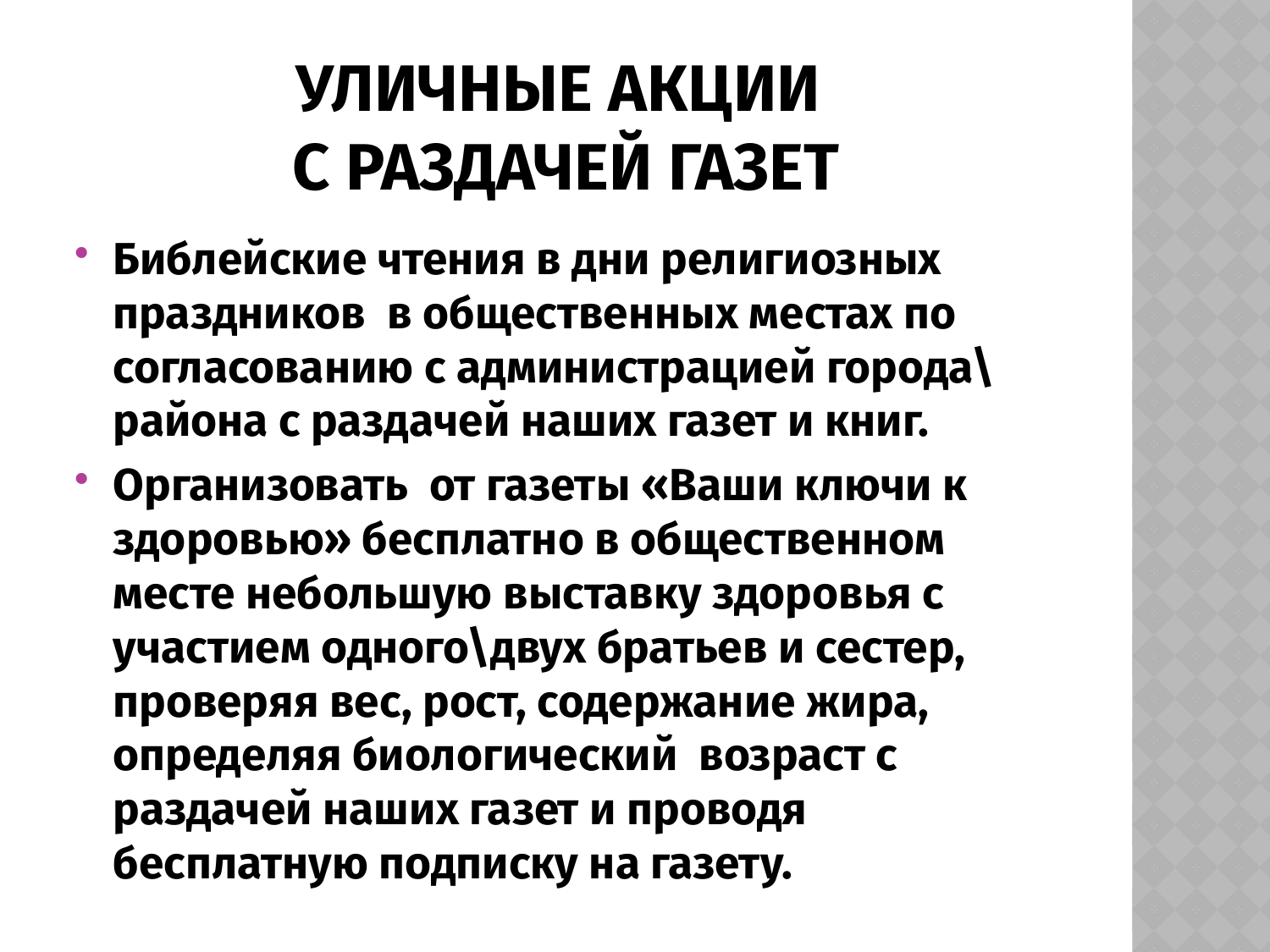

# УЛИЧНЫЕ АКЦИИ С РАЗДАЧЕЙ ГАЗЕТ
Библейские чтения в дни религиозных праздников  в общественных местах по согласованию с администрацией города\района с раздачей наших газет и книг.
Организовать  от газеты «Ваши ключи к здоровью» бесплатно в общественном месте небольшую выставку здоровья с участием одного\двух братьев и сестер, проверяя вес, рост, содержание жира, определяя биологический  возраст с раздачей наших газет и проводя бесплатную подписку на газету.